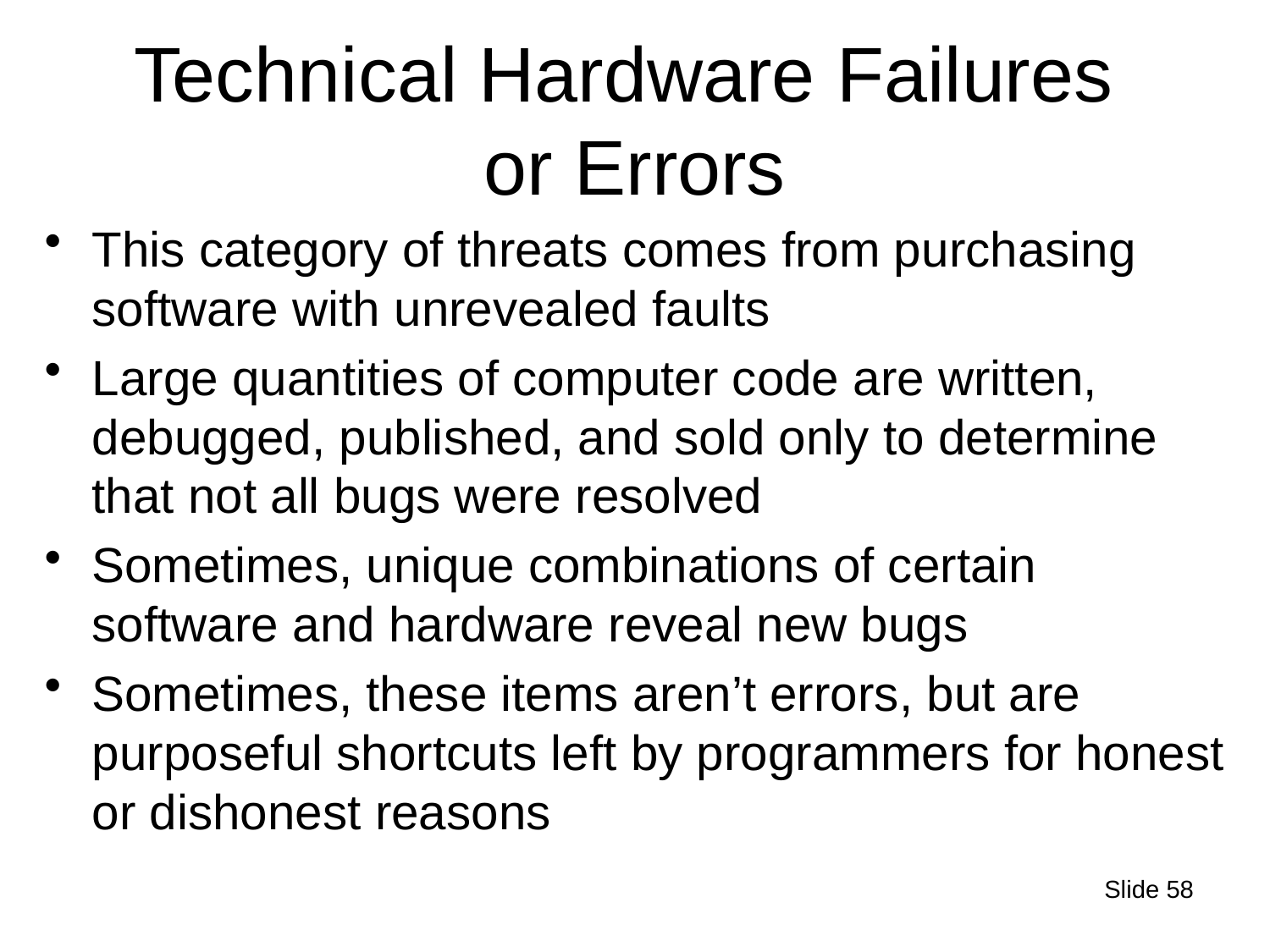

# Technical Hardware Failures or Errors
This category of threats comes from purchasing software with unrevealed faults
Large quantities of computer code are written, debugged, published, and sold only to determine that not all bugs were resolved
Sometimes, unique combinations of certain software and hardware reveal new bugs
Sometimes, these items aren’t errors, but are purposeful shortcuts left by programmers for honest or dishonest reasons
 Slide 58